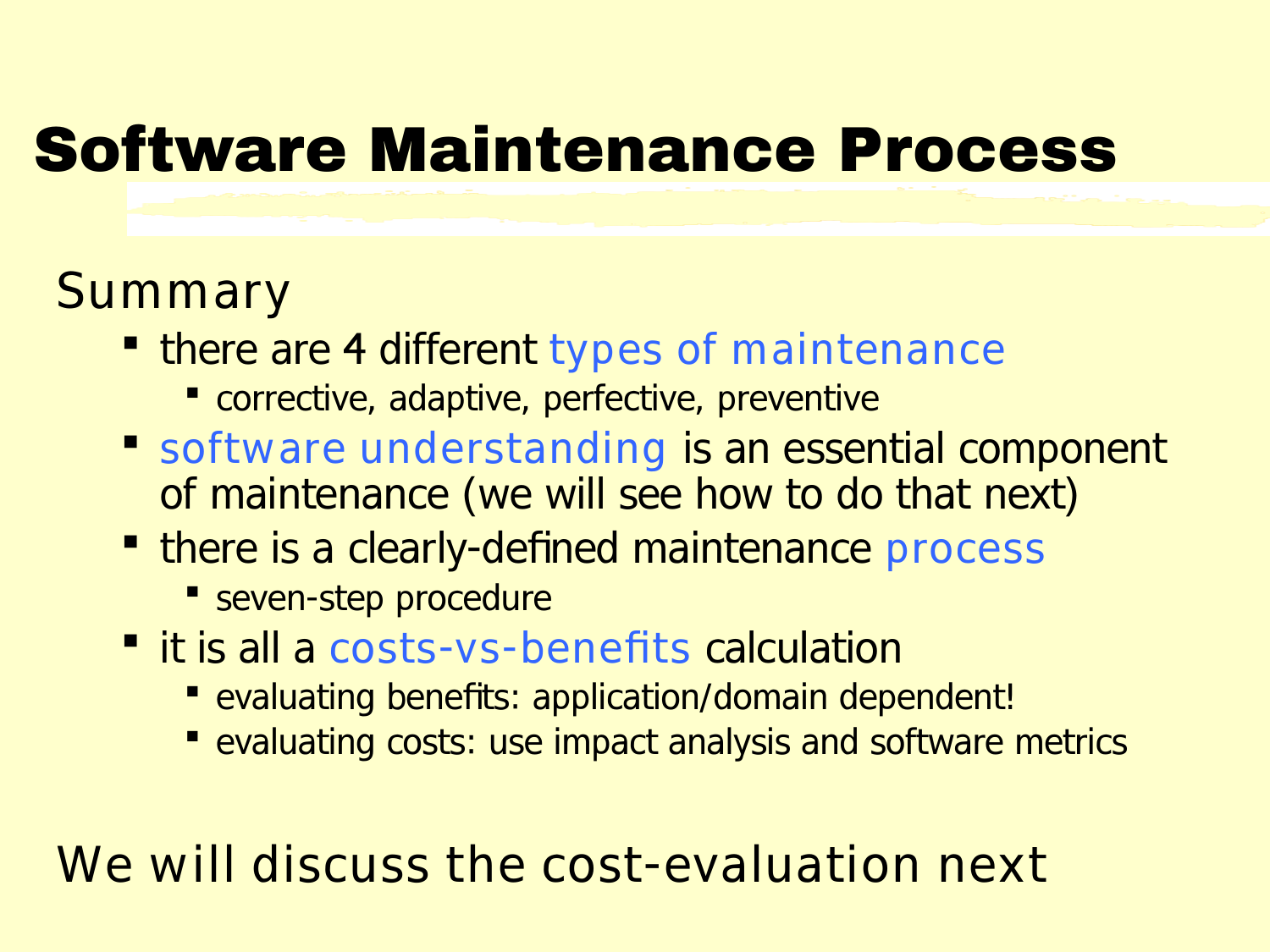

# Software Maintenance Process
Summary
there are 4 different types of maintenance
corrective, adaptive, perfective, preventive
software understanding is an essential component
of maintenance (we will see how to do that next)
there is a clearly-defined maintenance process
seven-step procedure
it is all a costs-vs-benefits calculation
evaluating benefits: application/domain dependent!
evaluating costs: use impact analysis and software metrics

We will discuss the cost-evaluation next